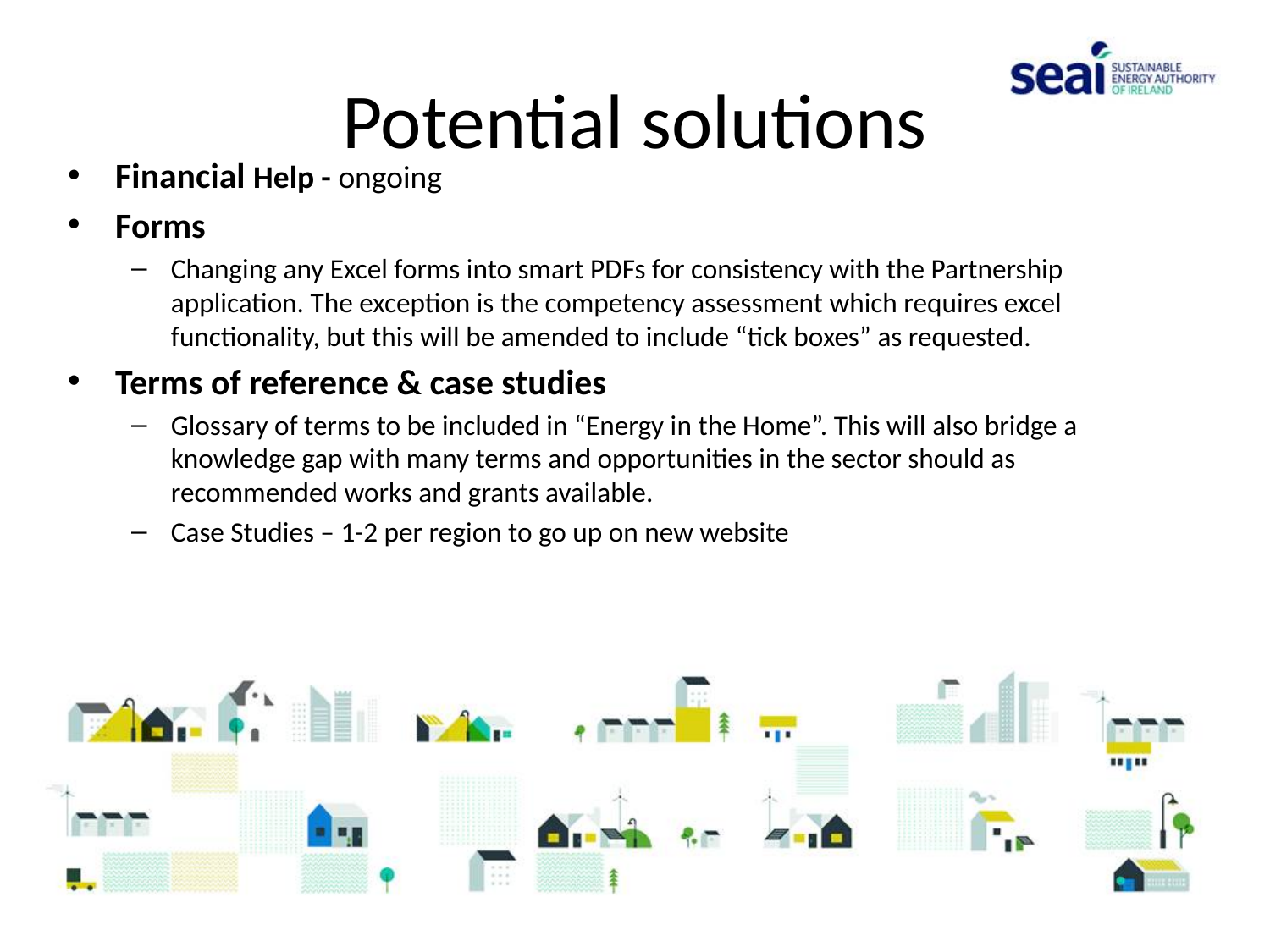

# Potential solutions

Financial Help - ongoing
Forms
Changing any Excel forms into smart PDFs for consistency with the Partnership application. The exception is the competency assessment which requires excel functionality, but this will be amended to include “tick boxes” as requested.
Terms of reference & case studies
Glossary of terms to be included in “Energy in the Home”. This will also bridge a knowledge gap with many terms and opportunities in the sector should as recommended works and grants available.
Case Studies – 1-2 per region to go up on new website